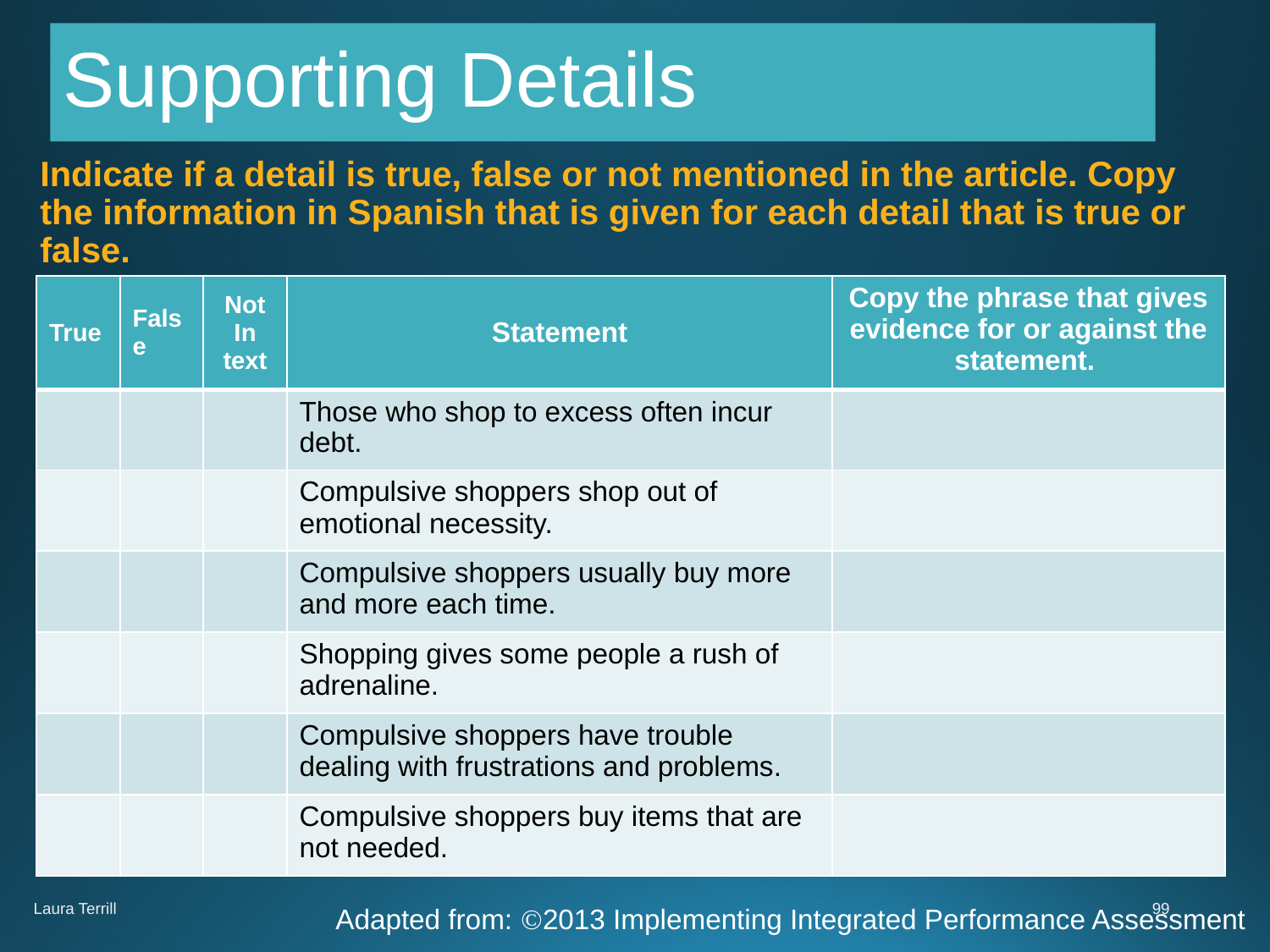

# Supporting Details
Indicate if a detail is true, false or not mentioned in the article. Copy the information in Spanish that is given for each detail that is true or false.

| True | False | Not In text | Statement | Copy the phrase that gives evidence for or against the statement. |
| --- | --- | --- | --- | --- |
|  |  |  | Those who shop to excess often incur debt. |  |
|  |  |  | Compulsive shoppers shop out of emotional necessity. |  |
|  |  |  | Compulsive shoppers usually buy more and more each time. |  |
|  |  |  | Shopping gives some people a rush of adrenaline. |  |
|  |  |  | Compulsive shoppers have trouble dealing with frustrations and problems. |  |
|  |  |  | Compulsive shoppers buy items that are not needed. |  |
Laura Terrill
99
Adapted from: ©2013 Implementing Integrated Performance Assessment